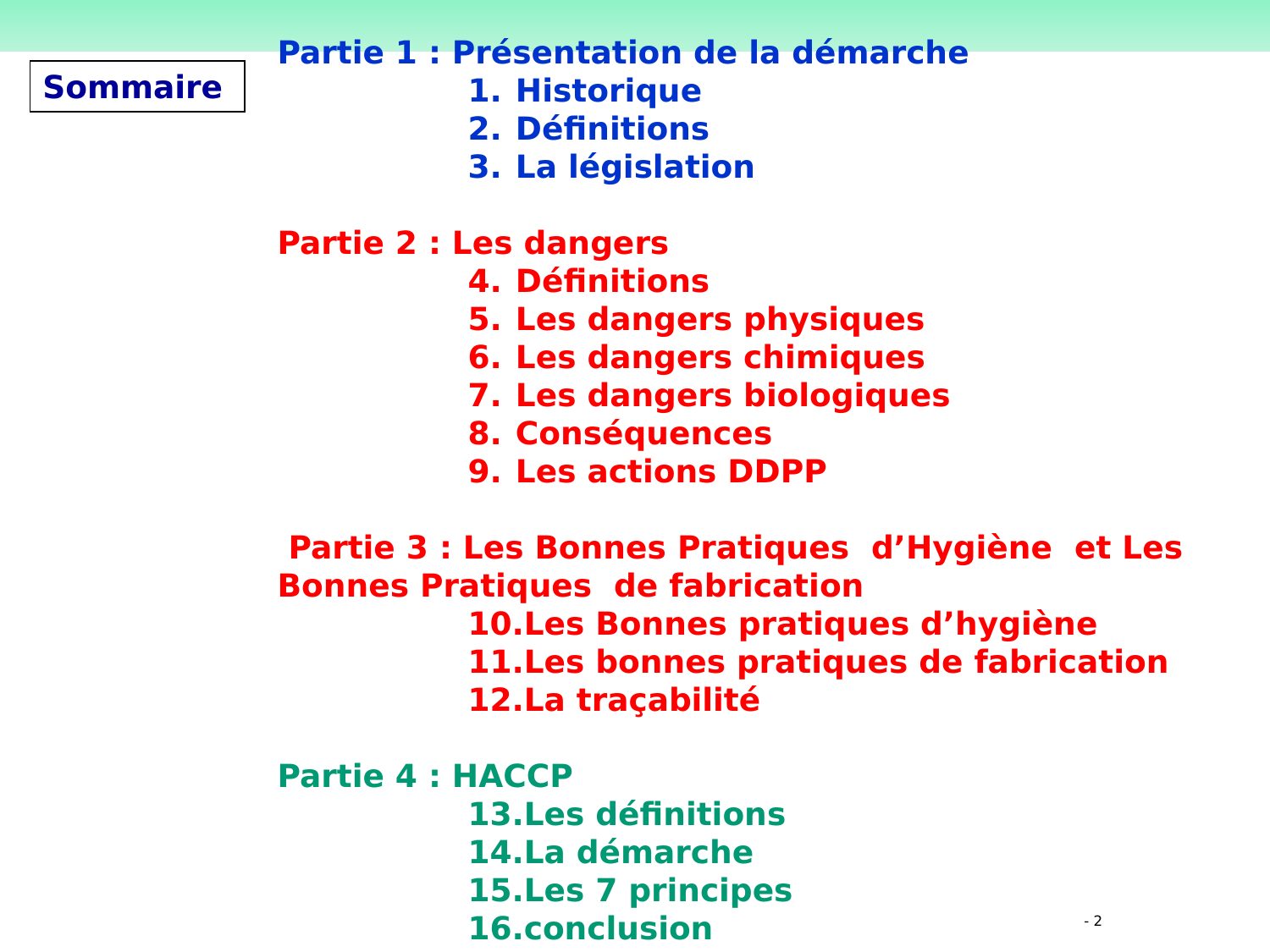

Partie 1 : Présentation de la démarche
Historique
Définitions
La législation

Partie 2 : Les dangers
Définitions
Les dangers physiques
Les dangers chimiques
Les dangers biologiques
Conséquences
Les actions DDPP

 Partie 3 : Les Bonnes Pratiques  d’Hygiène  et Les Bonnes Pratiques  de fabrication
Les Bonnes pratiques d’hygiène
Les bonnes pratiques de fabrication
La traçabilité

Partie 4 : HACCP
Les définitions
La démarche
Les 7 principes
conclusion

Sommaire